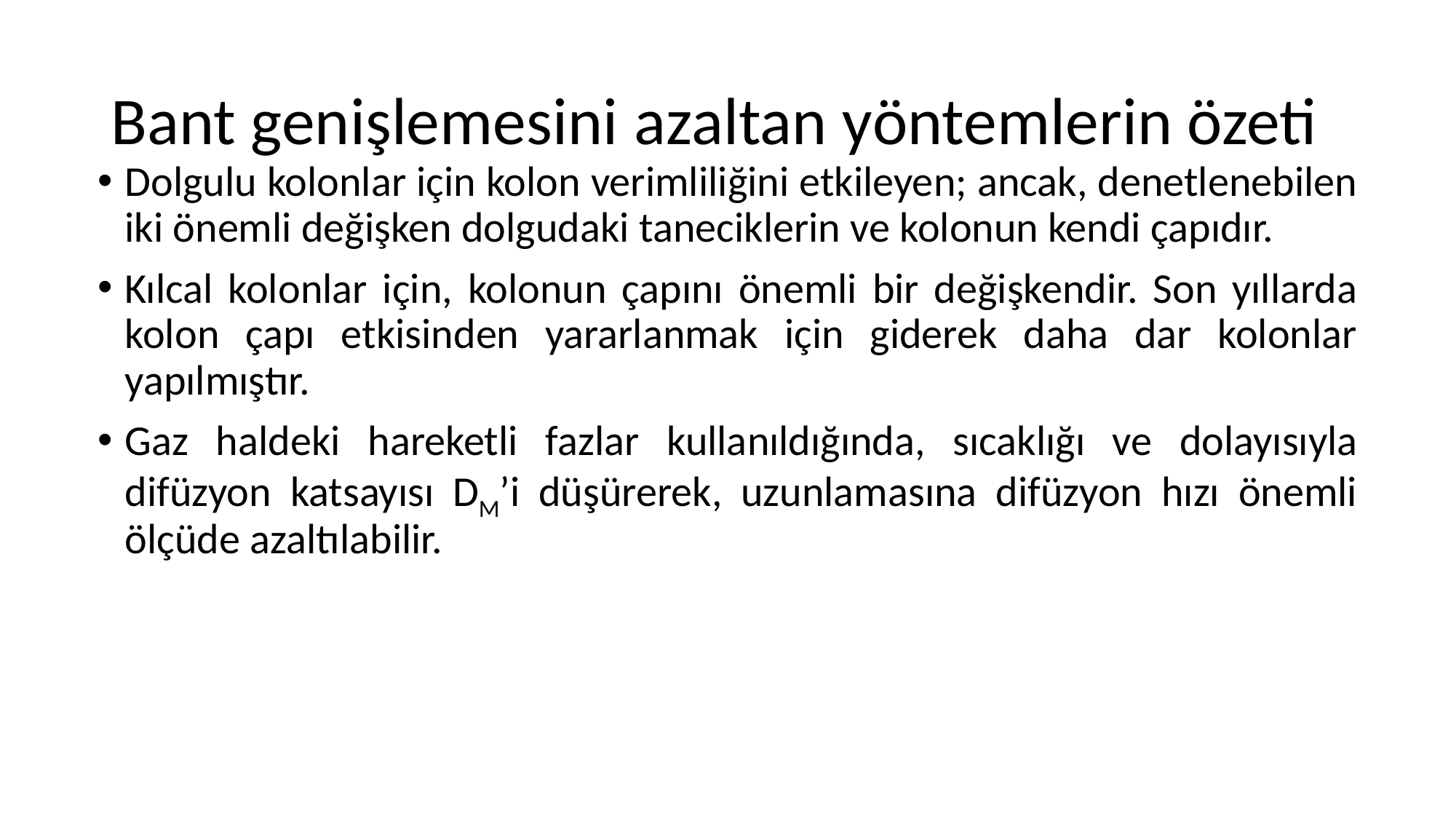

# Bant genişlemesini azaltan yöntemlerin özeti
Dolgulu kolonlar için kolon verimliliğini etkileyen; ancak, denetlenebilen iki önemli değişken dolgudaki taneciklerin ve kolonun kendi çapıdır.
Kılcal kolonlar için, kolonun çapını önemli bir değişkendir. Son yıllarda kolon çapı etkisinden yararlanmak için giderek daha dar kolonlar yapılmıştır.
Gaz haldeki hareketli fazlar kullanıldığında, sıcaklığı ve dolayısıyla difüzyon katsayısı DM’i düşürerek, uzunlamasına difüzyon hızı önemli ölçüde azaltılabilir.